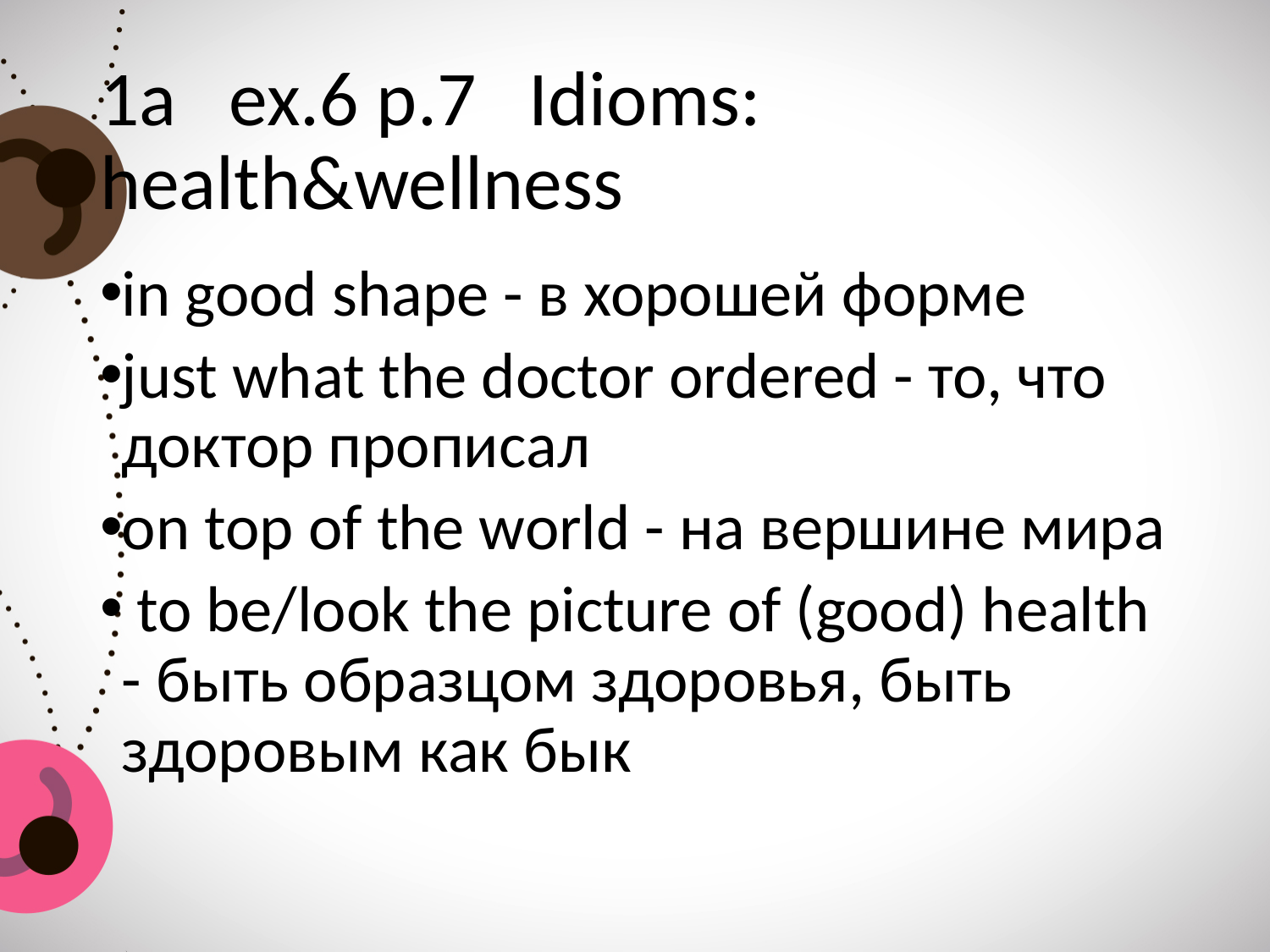

# 1а   ex.6 p.7   Idioms: health&wellness
in good shape - в хорошей форме
just what the doctor ordered - то, что доктор прописал
on top of the world - на вершине мира
 to be/look the picture of (good) health - быть образцом здоровья, быть здоровым как бык